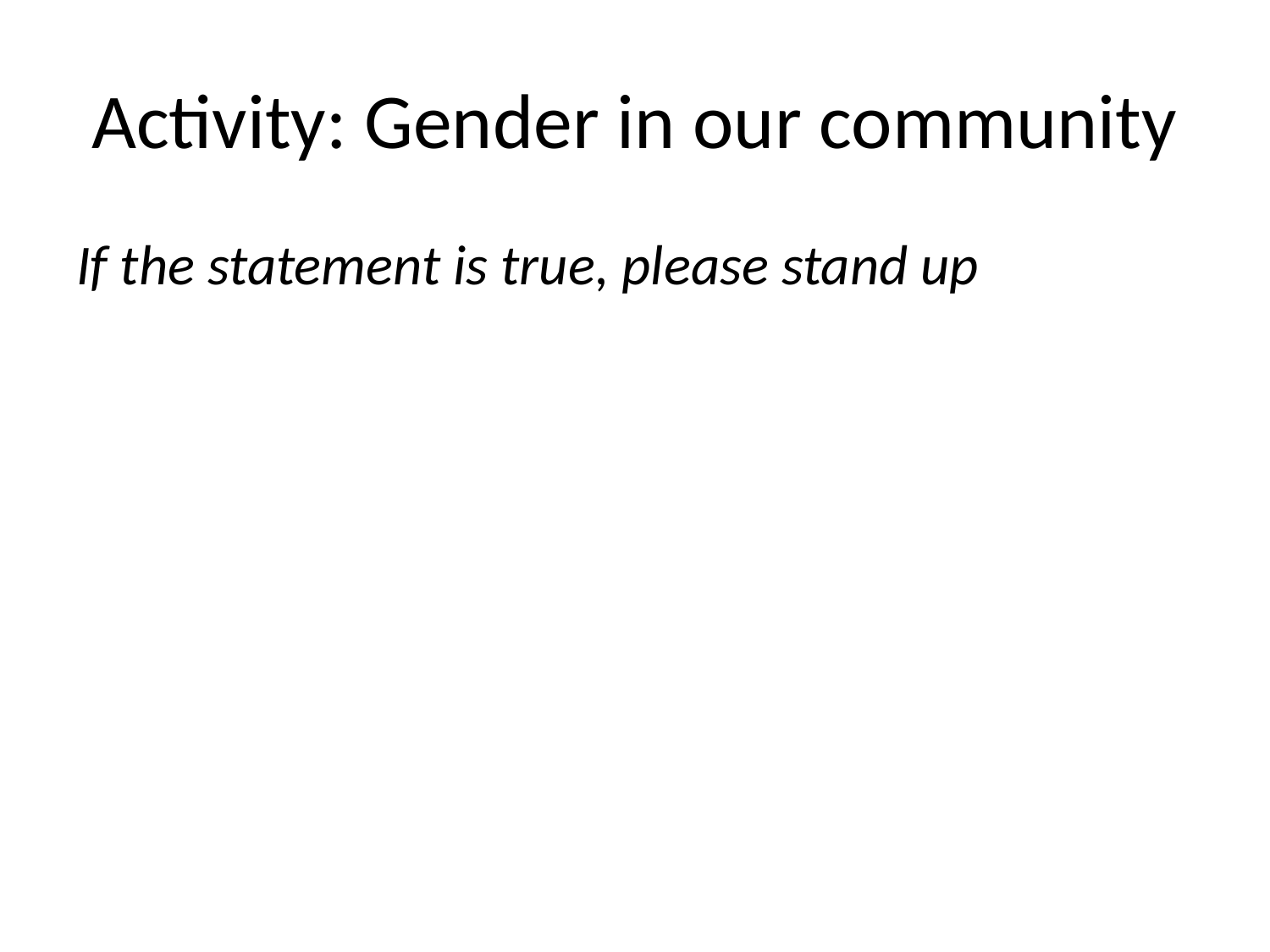

# Activity: Gender in our community
If the statement is true, please stand up